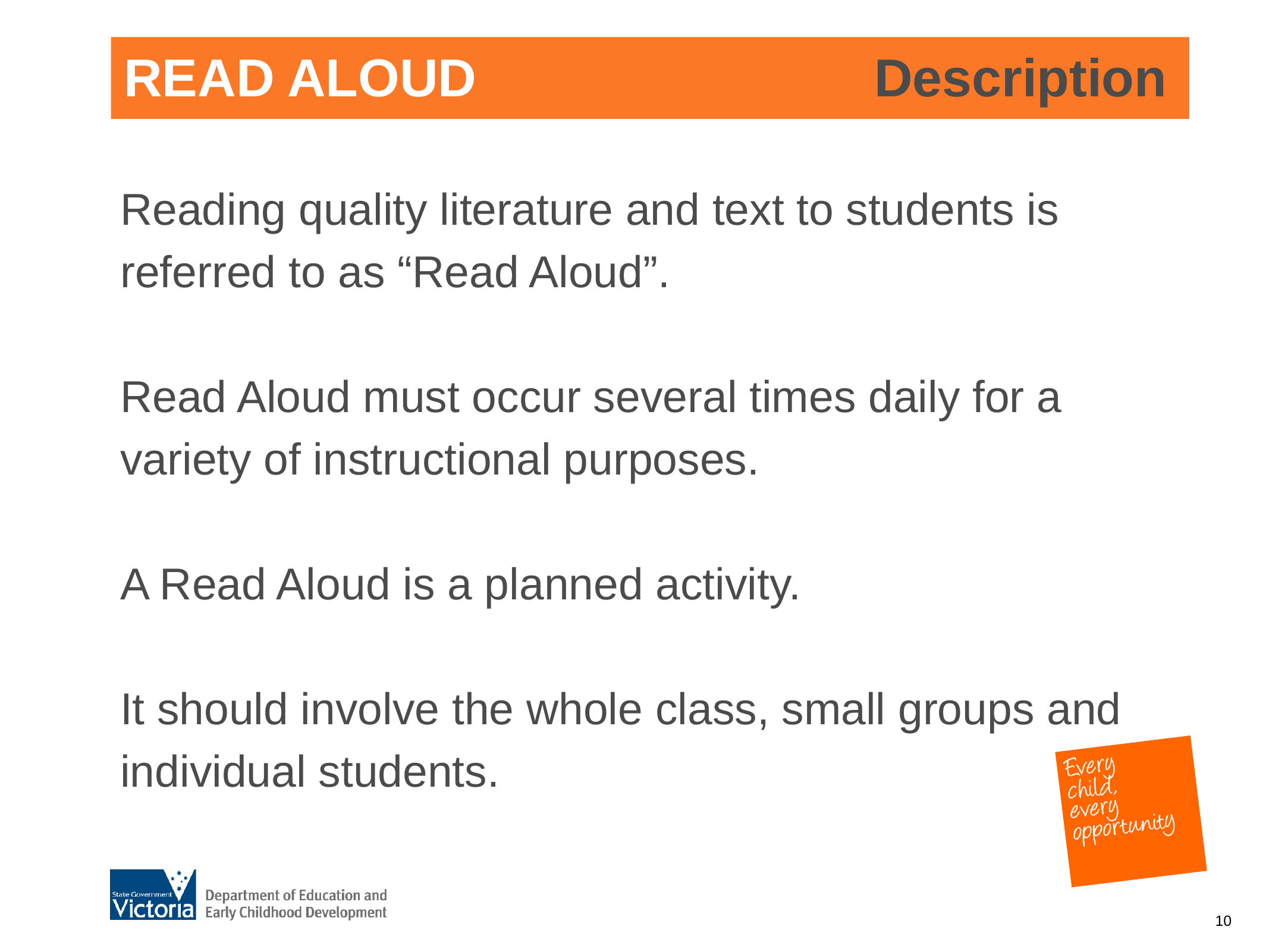

READ ALOUD                           Description
Reading quality literature and text to students is
referred to as “Read Aloud”.

Read Aloud must occur several times daily for a
variety of instructional purposes.

A Read Aloud is a planned activity.

It should involve the whole class, small groups and
individual students.

10